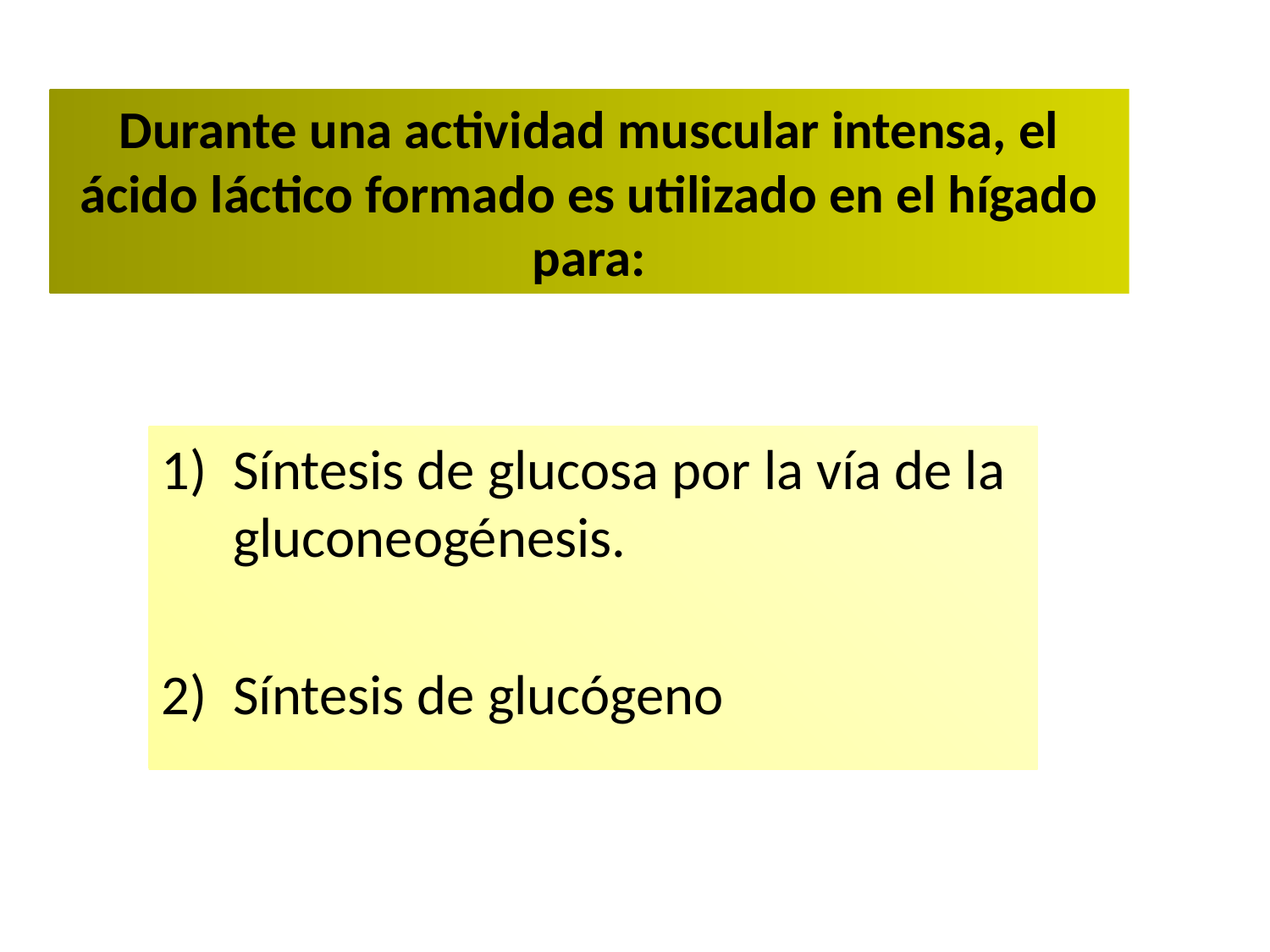

# Durante una actividad muscular intensa, el ácido láctico formado es utilizado en el hígado para:
Síntesis de glucosa por la vía de la gluconeogénesis.

Síntesis de glucógeno